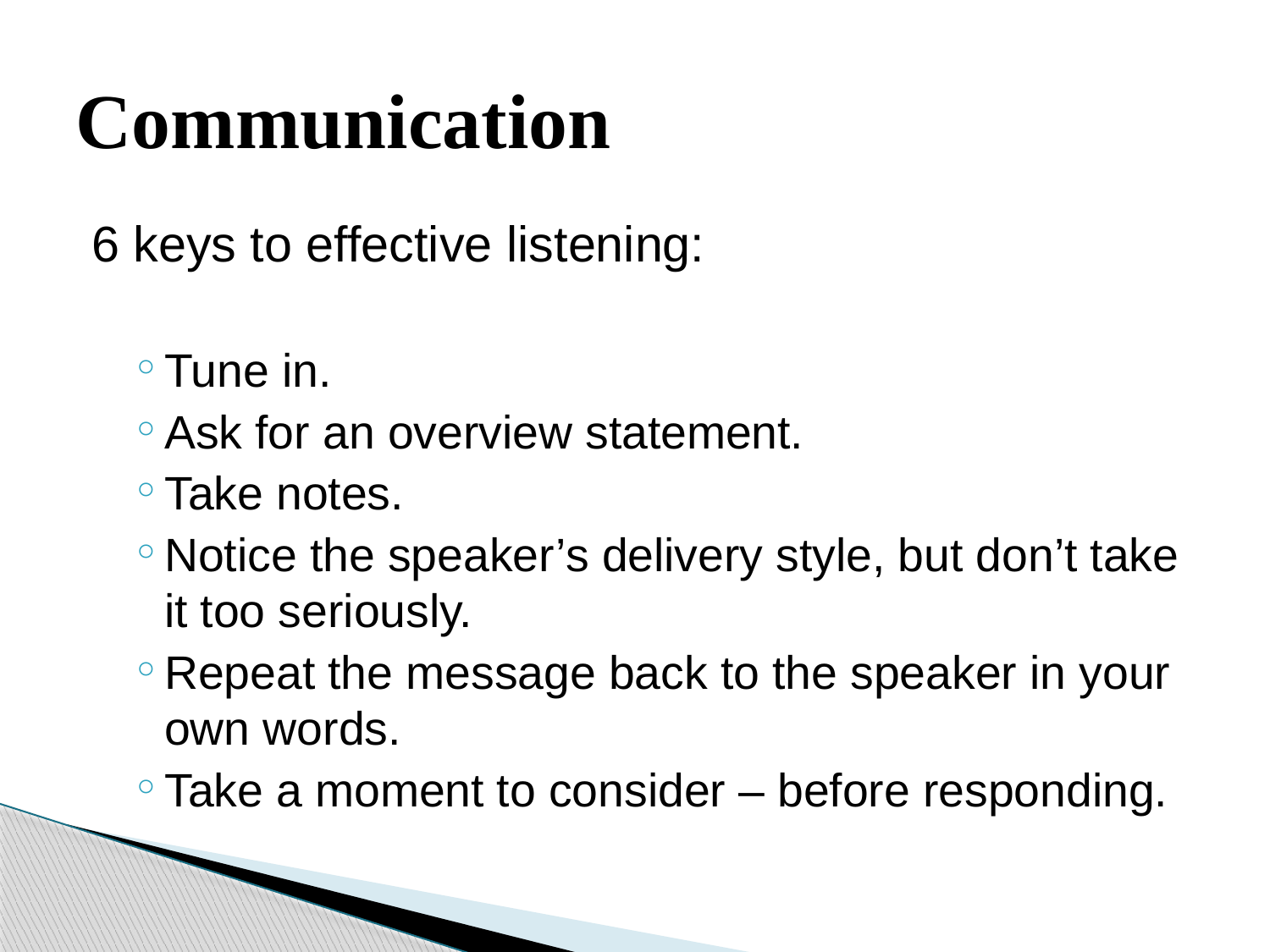

# Communication
6 keys to effective listening:

Tune in.
Ask for an overview statement.
Take notes.
Notice the speaker’s delivery style, but don’t take it too seriously.
Repeat the message back to the speaker in your own words.
Take a moment to consider – before responding.